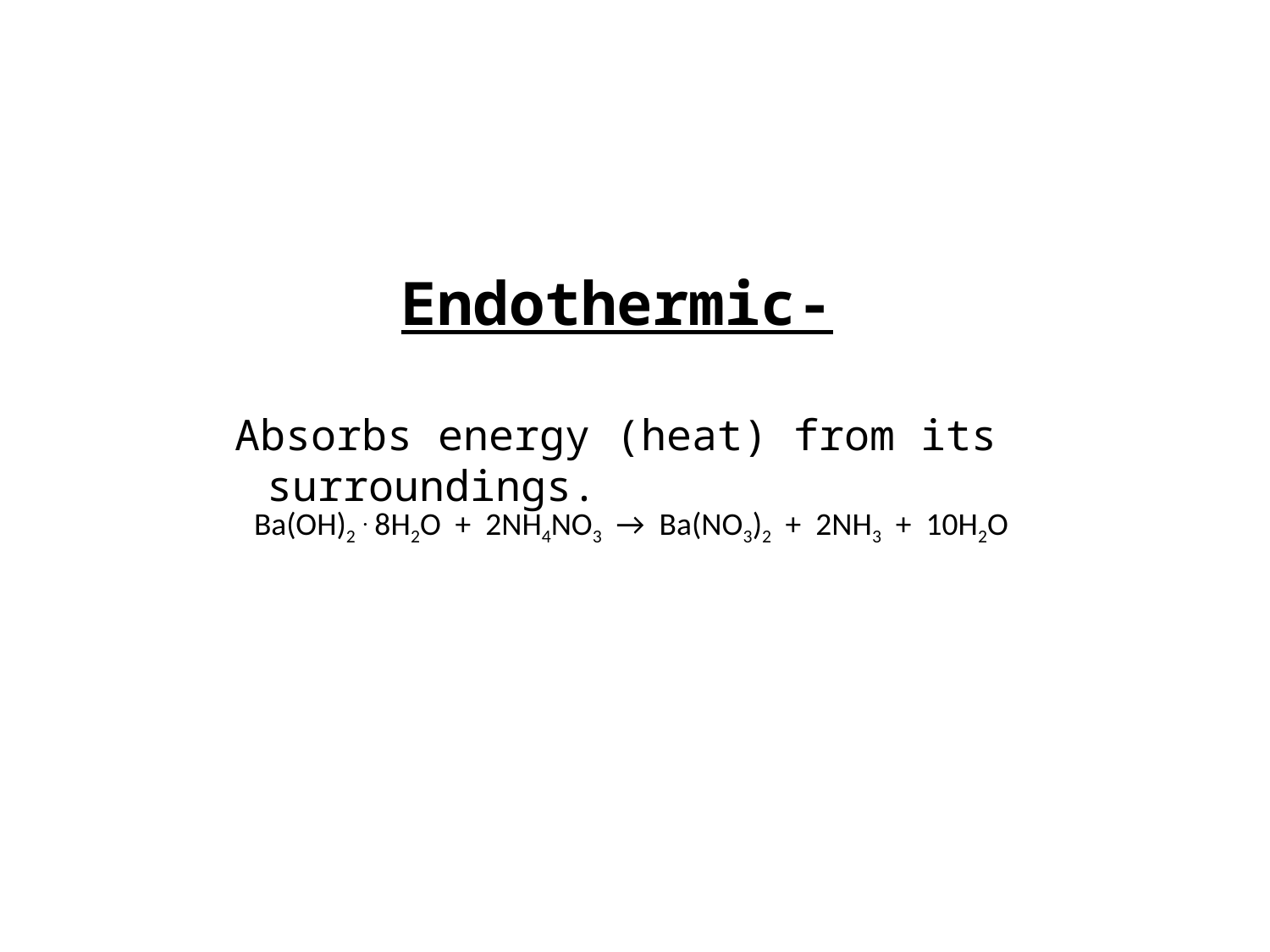

# Endothermic-
Absorbs energy (heat) from its surroundings.

Ba(OH)2 . 8H2O  +  2NH4NO3  →  Ba(NO3)2  +  2NH3  +  10H2O